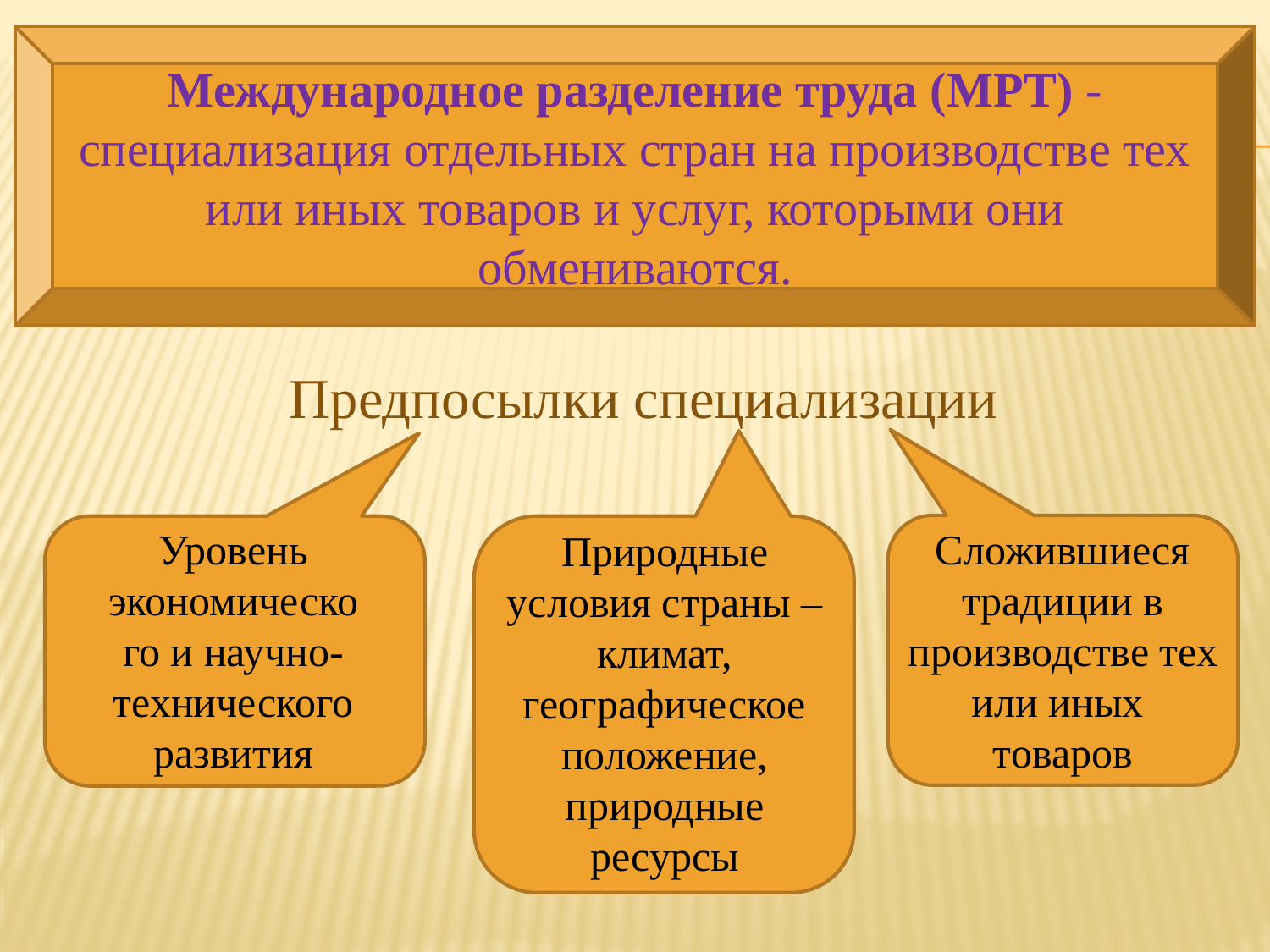

Международное разделение труда (МРТ) - специализация отдельных стран на производстве тех или иных товаров и услуг, которыми они обмениваются.
Предпосылки специализации

Уровень экономического и научно-технического развития

Сложившиеся традиции в производстве тех или иных
товаров
Природные условия страны – климат, географическое положение, природные ресурсы